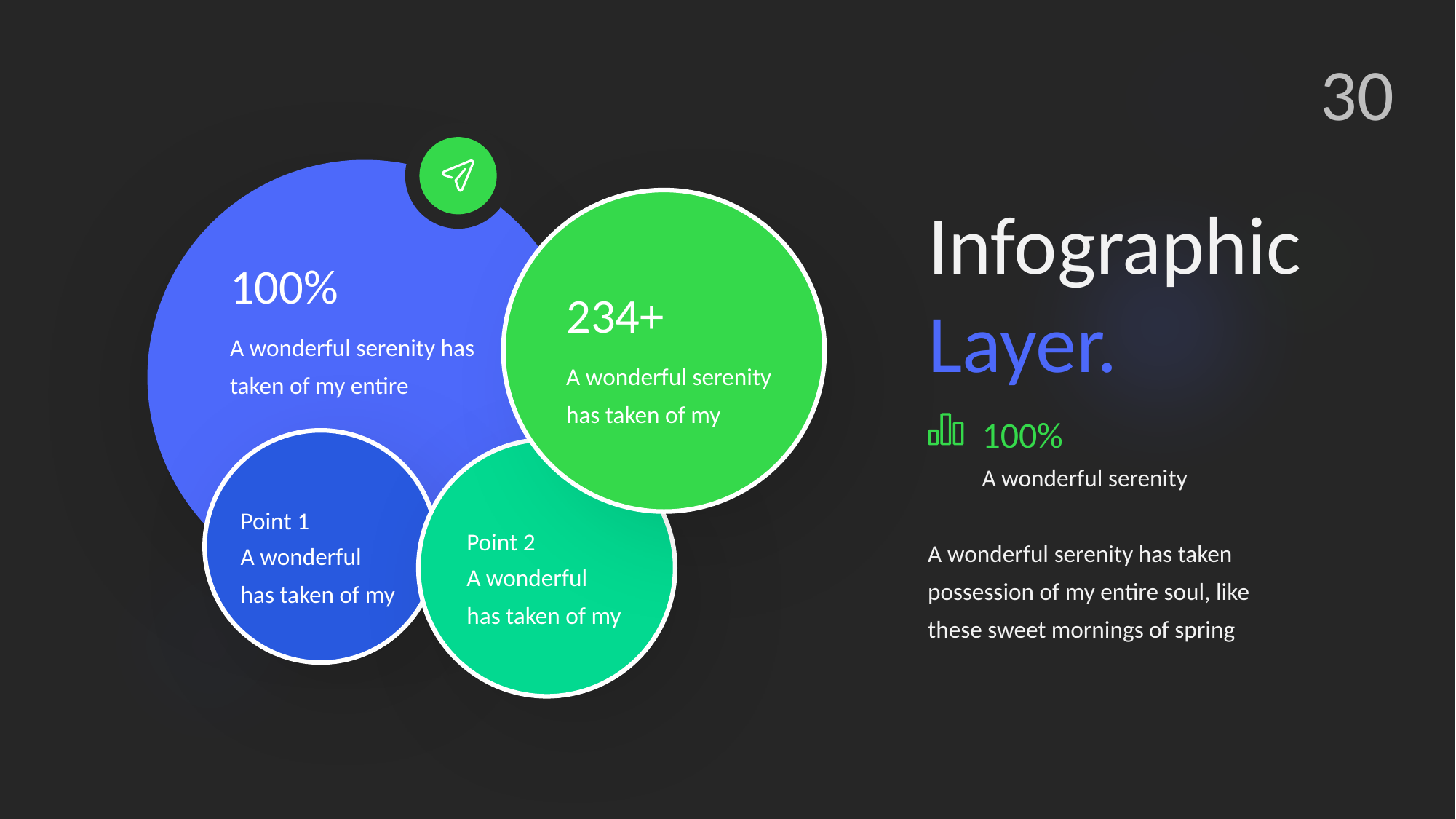

30

Infographic Layer.

100%
234+
A wonderful serenity has taken of my entire
A wonderful serenity has taken of my
100%

A wonderful serenity
Point 1
Point 2
A wonderful serenity has taken possession of my entire soul, like these sweet mornings of spring
A wonderful has taken of my
A wonderful has taken of my